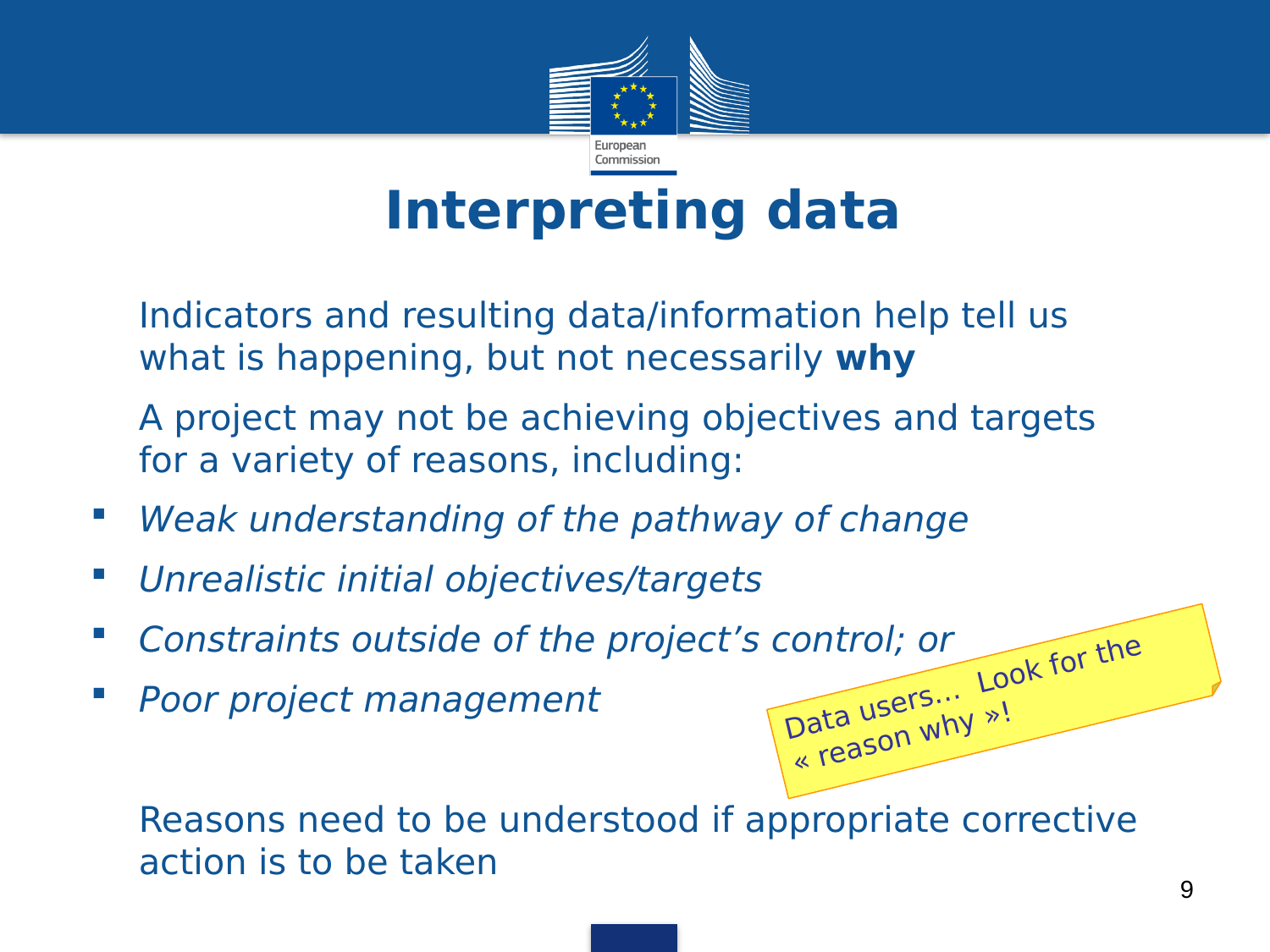

Interpreting data
	Indicators and resulting data/information help tell us what is happening, but not necessarily why
	A project may not be achieving objectives and targets for a variety of reasons, including:
Weak understanding of the pathway of change
Unrealistic initial objectives/targets
Constraints outside of the project’s control; or
Poor project management

	Reasons need to be understood if appropriate corrective action is to be taken

Data users…  Look for the « reason why »!
9